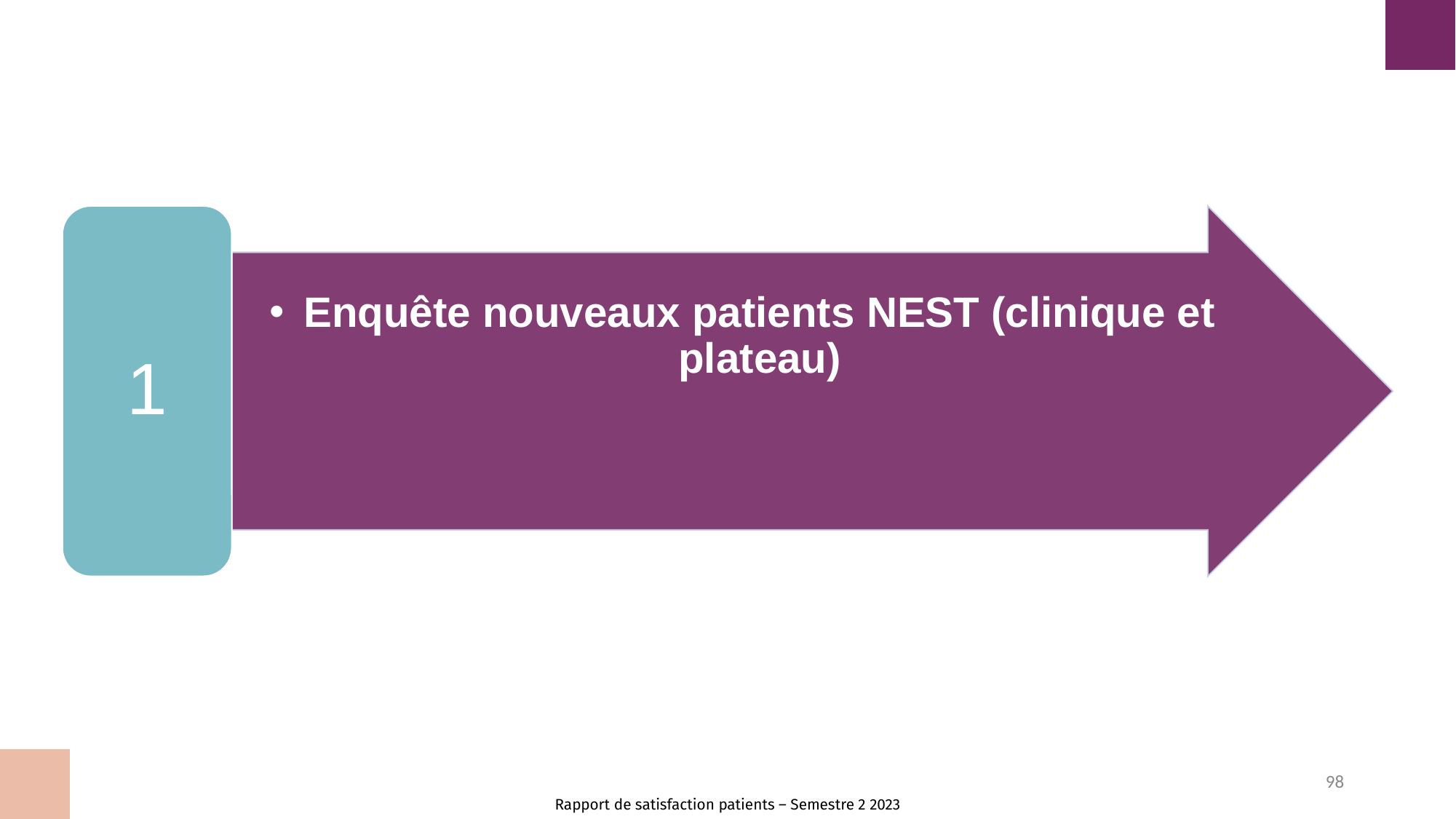

1

Enquête nouveaux patients NEST (clinique et plateau)

98
Rapport de satisfaction patients – Semestre 2 2023